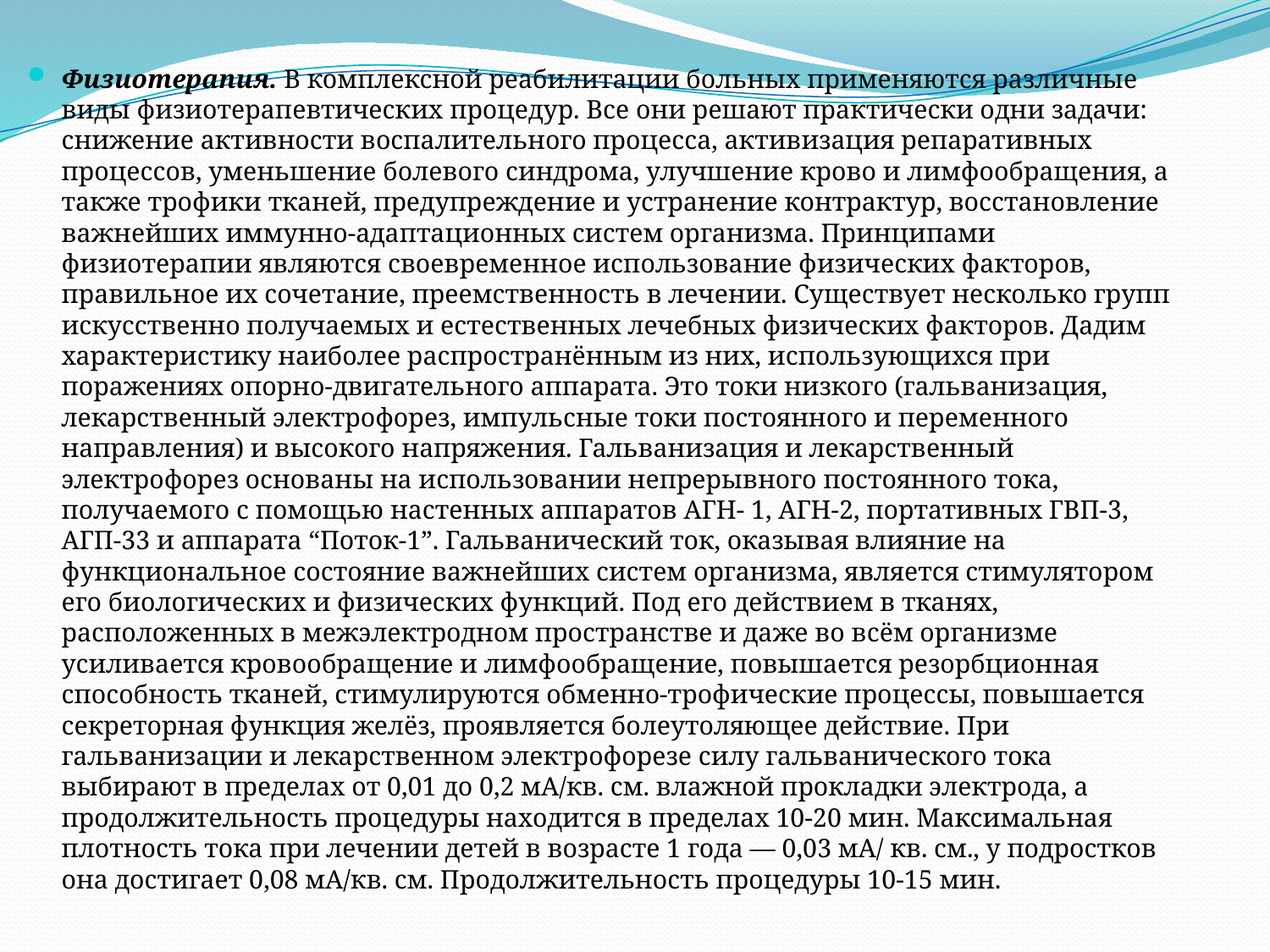

Физиотерапия. В комплексной реабилитации больных применяются различные виды физиотерапевтических процедур. Все они решают практически одни задачи: снижение активности воспалительного процесса, активизация репаративных процессов, уменьшение болевого синдрома, улучшение крово и лимфообращения, а также трофики тканей, предупреждение и устранение контрактур, восстановление важнейших иммунно-адаптационных систем организма. Принципами физиотерапии являются своевременное использование физических факторов, правильное их сочетание, преемственность в лечении. Существует несколько групп искусственно получаемых и естественных лечебных физических факторов. Дадим характеристику наиболее распространённым из них, использующихся при поражениях опорно-двигательного аппарата. Это токи низкого (гальванизация, лекарственный электрофорез, импульсные токи постоянного и переменного направления) и высокого напряжения. Гальванизация и лекарственный электрофорез основаны на использовании непрерывного постоянного тока, получаемого с помощью настенных аппаратов АГН- 1, АГН-2, портативных ГВП-3, АГП-33 и аппарата “Поток-1”. Гальванический ток, оказывая влияние на функциональное состояние важнейших систем организма, является стимулятором его биологических и физических функций. Под его действием в тканях, расположенных в межэлектродном пространстве и даже во всём организме усиливается кровообращение и лимфообращение, повышается резорбционная способность тканей, стимулируются обменно-трофические процессы, повышается секреторная функция желёз, проявляется болеутоляющее действие. При гальванизации и лекарственном электрофорезе силу гальванического тока выбирают в пределах от 0,01 до 0,2 мА/кв. см. влажной прокладки электрода, а продолжительность процедуры находится в пределах 10-20 мин. Максимальная плотность тока при лечении детей в возрасте 1 года — 0,03 мА/ кв. см., у подростков она достигает 0,08 мА/кв. см. Продолжительность процедуры 10-15 мин.